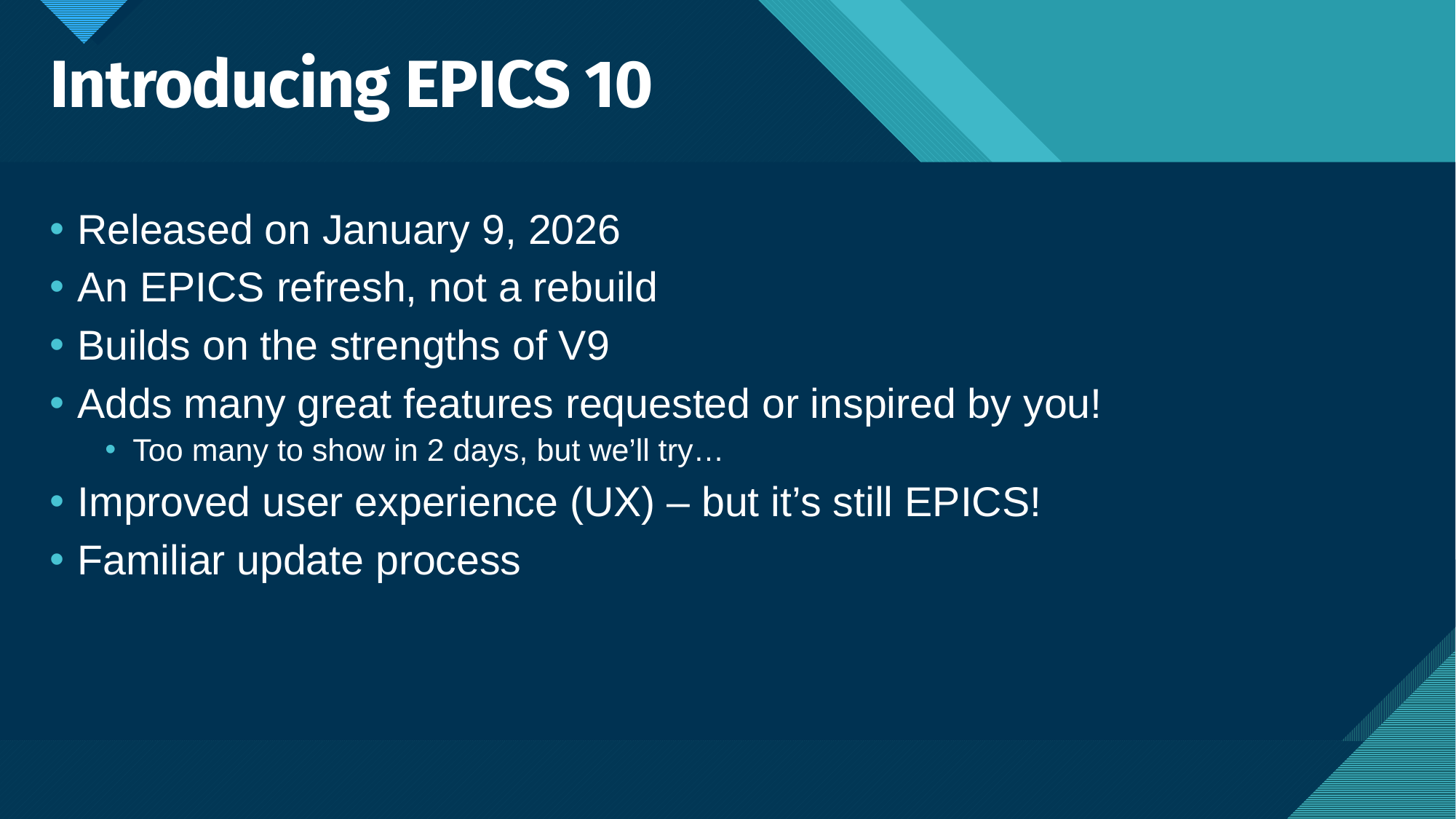

# Introducing EPICS 10
Released on January 9, 2026
An EPICS refresh, not a rebuild
Builds on the strengths of V9
Adds many great features requested or inspired by you!
Too many to show in 2 days, but we’ll try…
Improved user experience (UX) – but it’s still EPICS!
Familiar update process